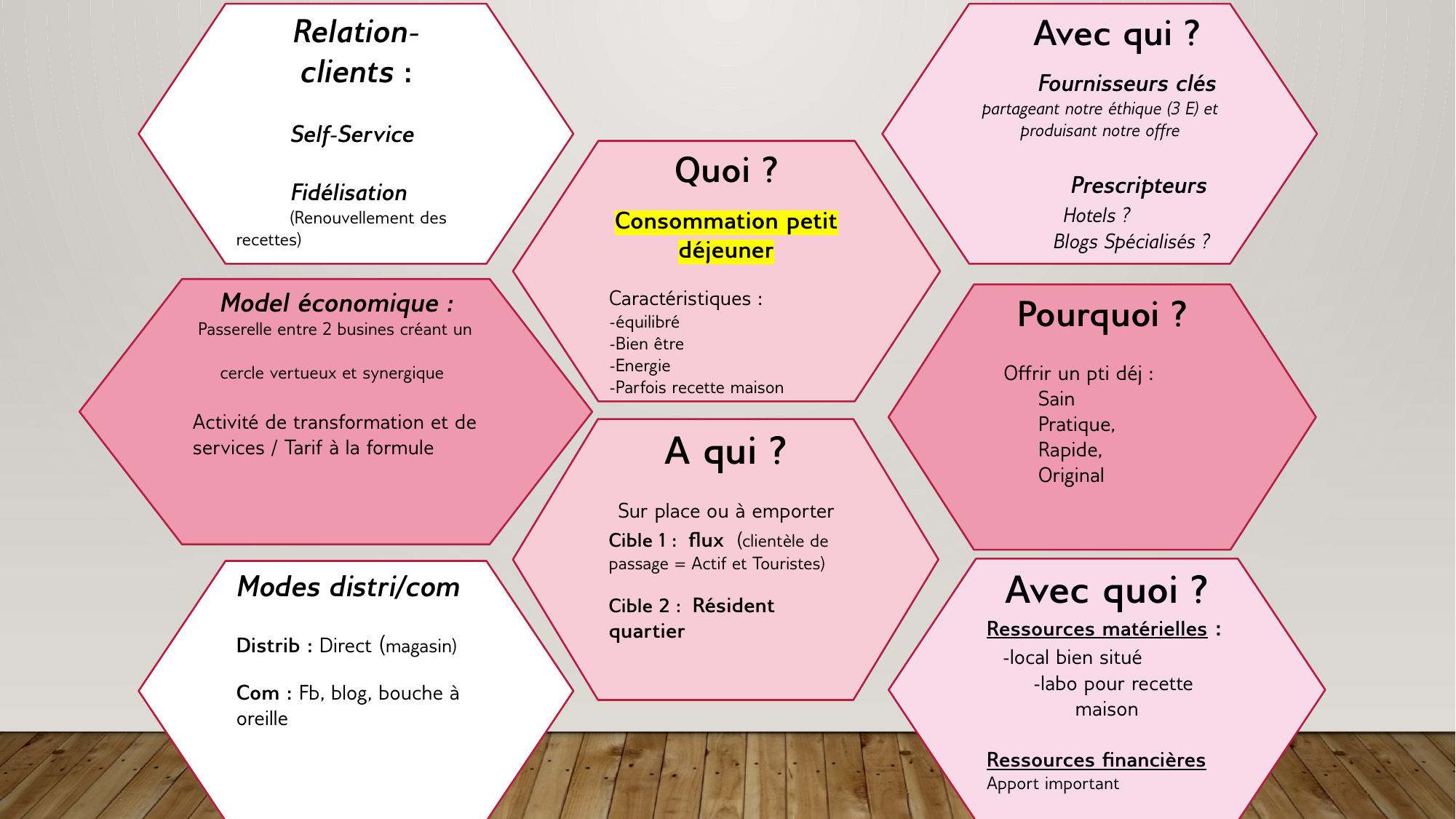

Relation-clients :

Self-Service

Fidélisation
(Renouvellement des recettes)

Avec qui ?

Fournisseurs clés partageant notre éthique (3 E) et produisant notre offre

     Prescripteurs
    Hotels ?
   Blogs Spécialisés ?

Quoi ?

Consommation petit déjeuner

Caractéristiques :
-équilibré
-Bien être
-Energie
-Parfois recette maison

Sur place ou à emporter
Model économique :
 Passerelle entre 2 busines créant un
     cercle vertueux et synergique

Activité de transformation et de services / Tarif à la formule

Pourquoi ?

   Offrir un pti déj :
Sain
Pratique,
Rapide,
Original
A qui ?

Cible 1 :  flux  (clientèle de passage = Actif et Touristes)

Cible 2 :  Résident quartier
Avec quoi ?
Ressources matérielles :
  -local bien situé
  -labo pour recette maison

Ressources financières
Apport important

Modes distri/com

Distrib : Direct (magasin)

Com : Fb, blog, bouche à oreille